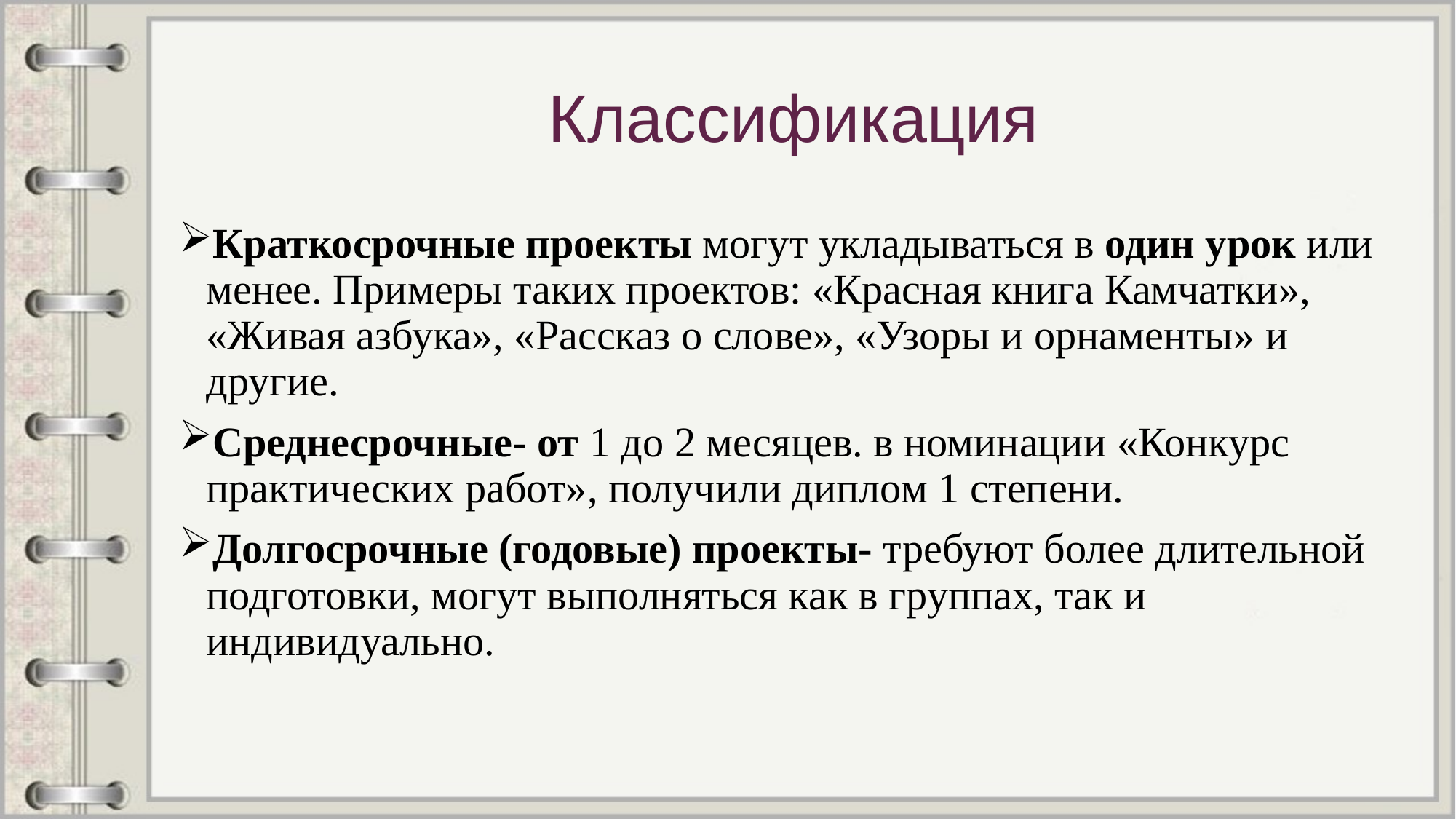

# Классификация
Краткосрочные проекты могут укладываться в один урок или менее. Примеры таких проектов: «Красная книга Камчатки», «Живая азбука», «Рассказ о слове», «Узоры и орнаменты» и другие.
Среднесрочные- от 1 до 2 месяцев. в номинации «Конкурс практических работ», получили диплом 1 степени.
Долгосрочные (годовые) проекты- требуют более длительной подготовки, могут выполняться как в группах, так и индивидуально.